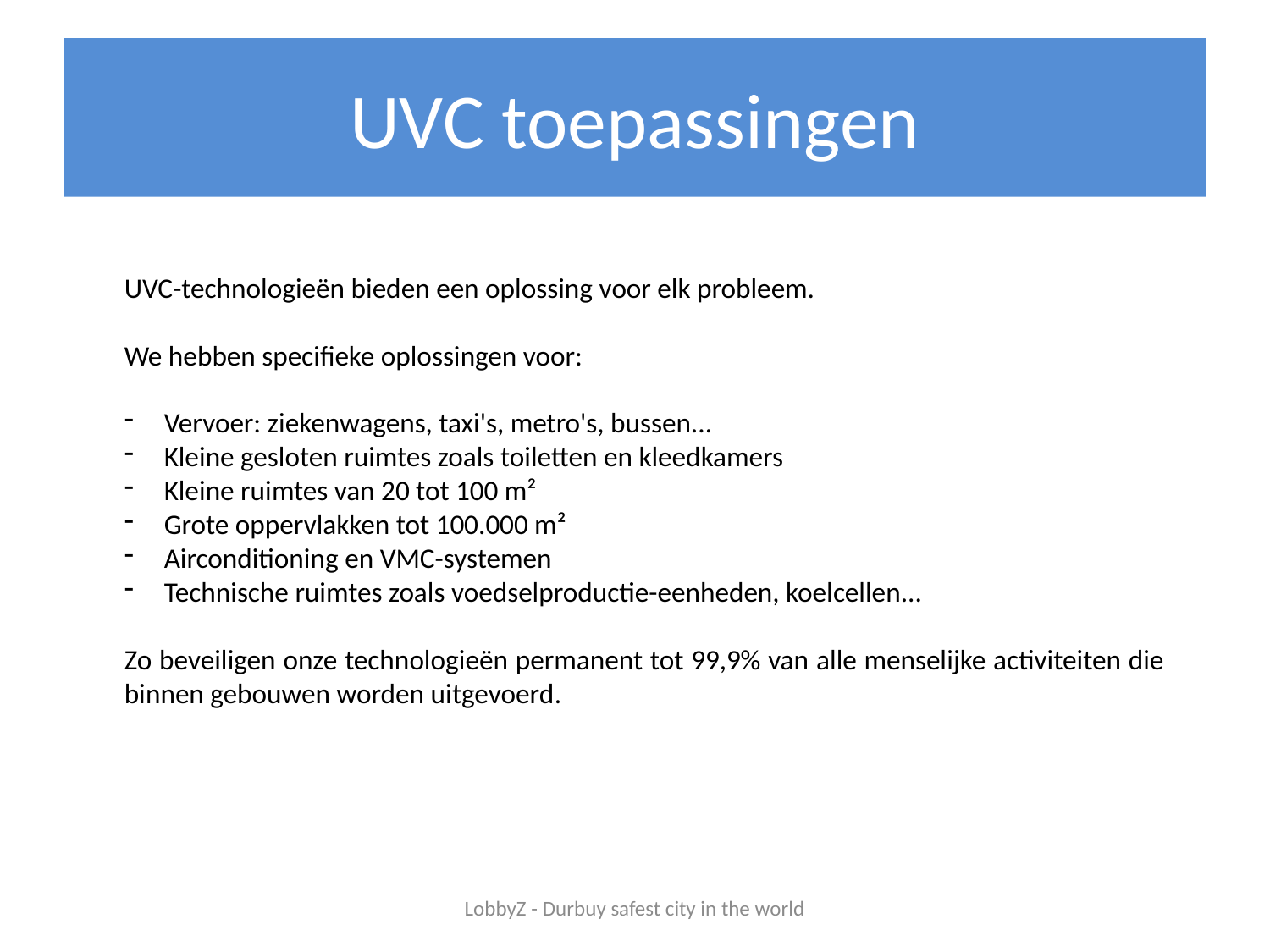

# UVC toepassingen
UVC-technologieën bieden een oplossing voor elk probleem.

We hebben specifieke oplossingen voor:

Vervoer: ziekenwagens, taxi's, metro's, bussen...
Kleine gesloten ruimtes zoals toiletten en kleedkamers
Kleine ruimtes van 20 tot 100 m²
Grote oppervlakken tot 100.000 m²
Airconditioning en VMC-systemen
Technische ruimtes zoals voedselproductie-eenheden, koelcellen...

Zo beveiligen onze technologieën permanent tot 99,9% van alle menselijke activiteiten die binnen gebouwen worden uitgevoerd.
LobbyZ - Durbuy safest city in the world